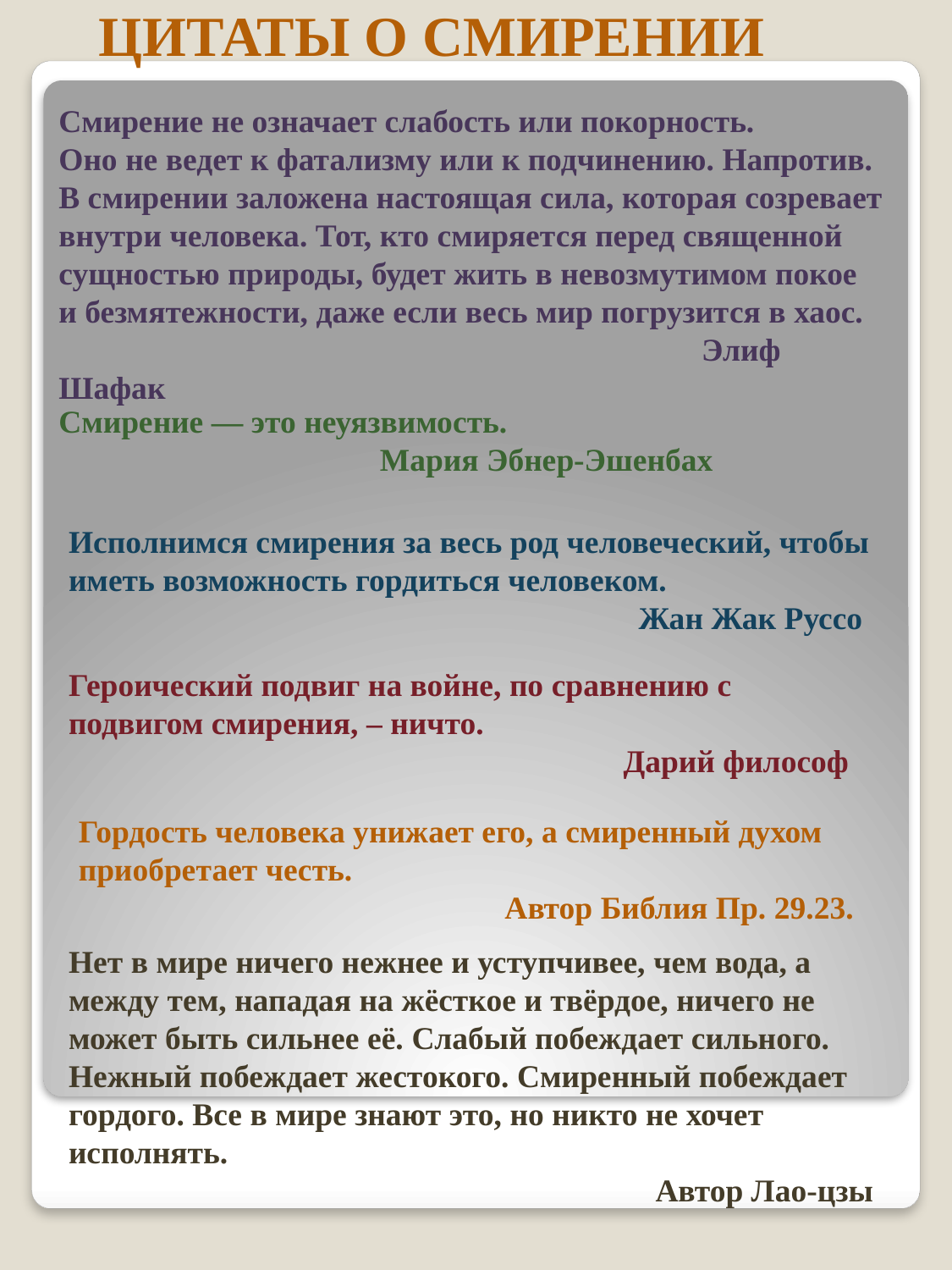

ЦИТАТЫ О СМИРЕНИИ
Смирение не означает слабость или покорность. Оно не ведет к фатализму или к подчинению. Напротив. В смирении заложена настоящая сила, которая созревает внутри человека. Тот, кто смиряется перед священной сущностью природы, будет жить в невозмутимом покое и безмятежности, даже если весь мир погрузится в хаос.
                                                                                Элиф Шафак
Смирение — это неуязвимость.
                                        Мария Эбнер-Эшенбах
Исполнимся смирения за весь род человеческий, чтобы иметь возможность гордиться человеком.
                                                                       Жан Жак Руссо
Героический подвиг на войне, по сравнению с подвигом смирения, – ничто.
                                                                     Дарий философ
Гордость человека унижает его, а смиренный духом приобретает честь.
                                                     Автор Библия Пр. 29.23.
Нет в мире ничего нежнее и уступчивее, чем вода, а между тем, нападая на жёсткое и твёрдое, ничего не может быть сильнее её. Слабый побеждает сильного. Нежный побеждает жестокого. Смиренный побеждает гордого. Все в мире знают это, но никто не хочет исполнять.
                                                                         Автор Лао-цзы